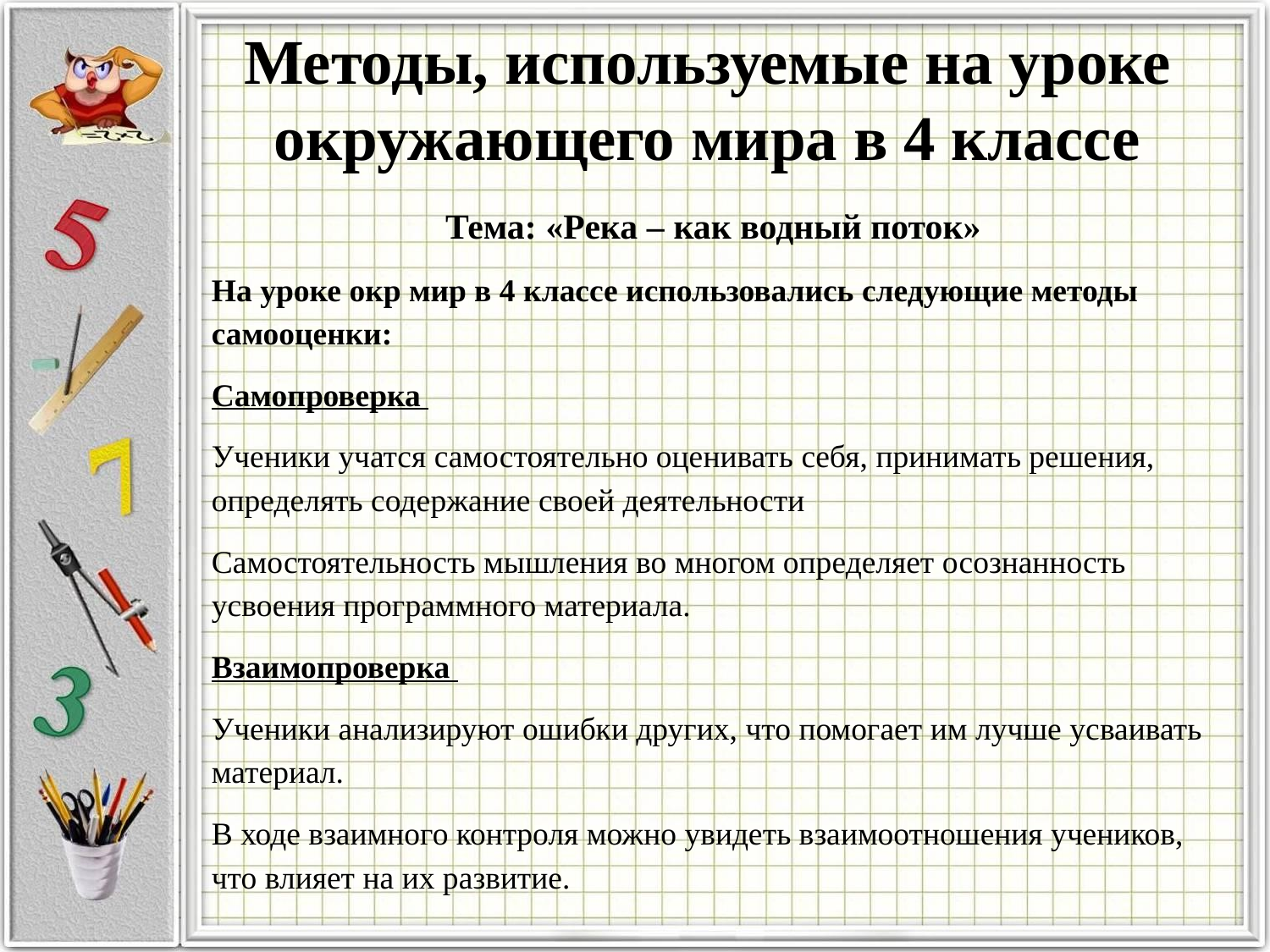

# Методы, используемые на уроке окружающего мира в 4 классе

Тема: «Река – как водный поток»
На уроке окр мир в 4 классе использовались следующие методы самооценки:
Самопроверка
Ученики учатся самостоятельно оценивать себя, принимать решения, определять содержание своей деятельности
Самостоятельность мышления во многом определяет осознанность усвоения программного материала.
Взаимопроверка
Ученики анализируют ошибки других, что помогает им лучше усваивать материал.
В ходе взаимного контроля можно увидеть взаимоотношения учеников, что влияет на их развитие.